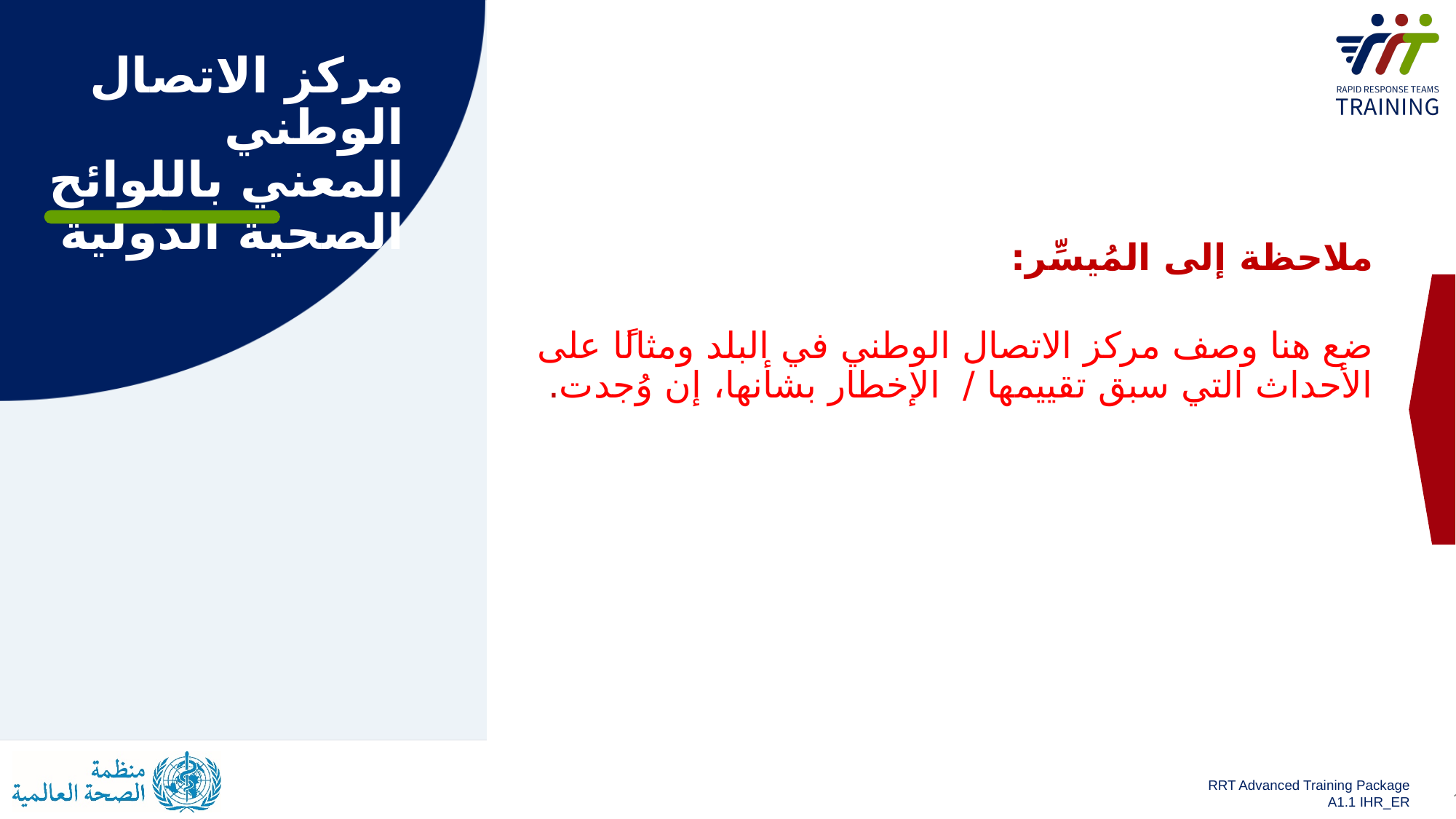

# مركز الاتصال الوطني  المعني باللوائح الصحية الدولية

ملاحظة إلى المُيسِّر:

ضع هنا وصف مركز الاتصال الوطني في البلد ومثالًا على الأحداث التي سبق تقييمها /  الإخطار بشأنها، إن وُجدت.